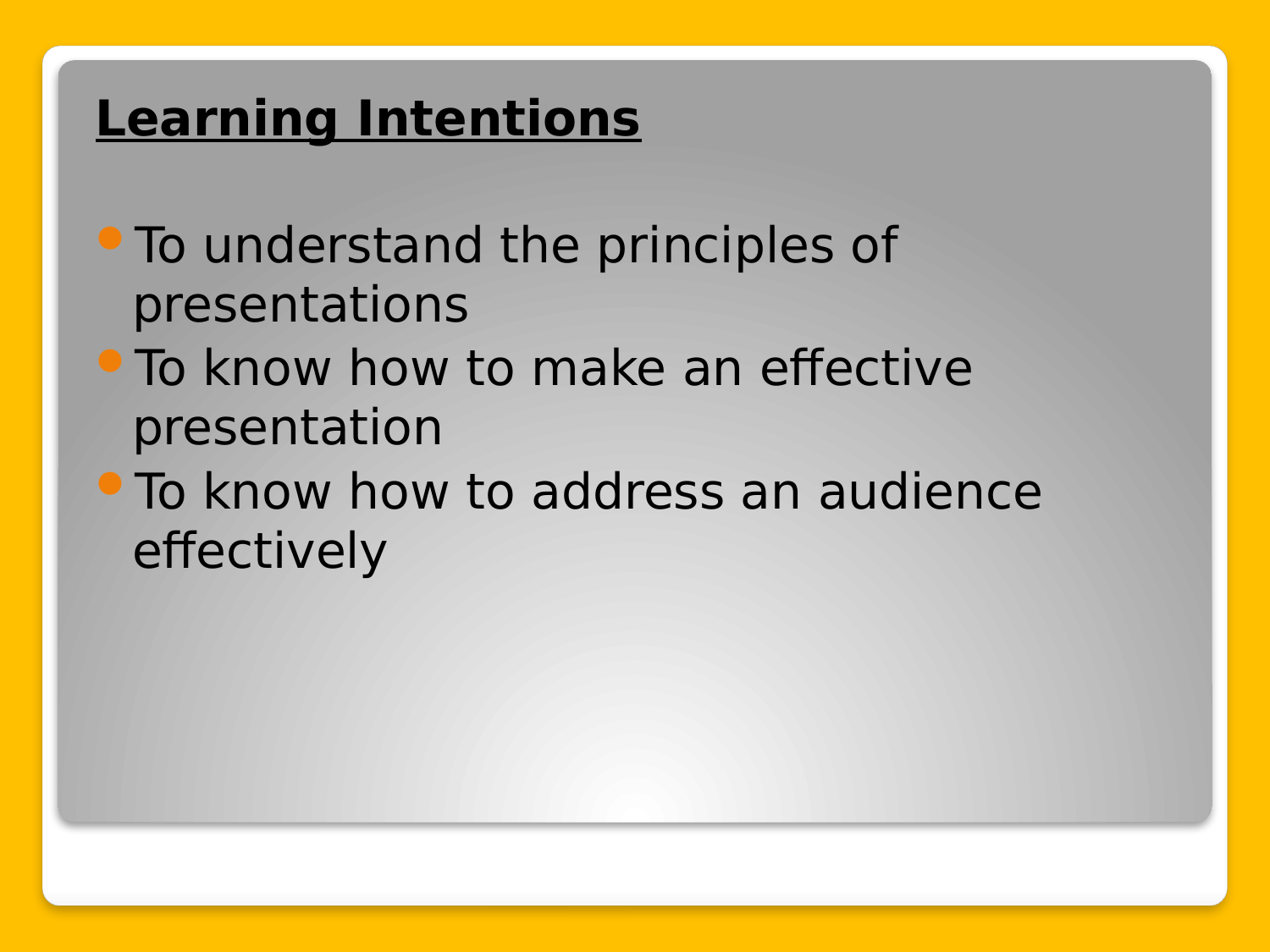

Learning Intentions

To understand the principles of presentations
To know how to make an effective presentation
To know how to address an audience effectively